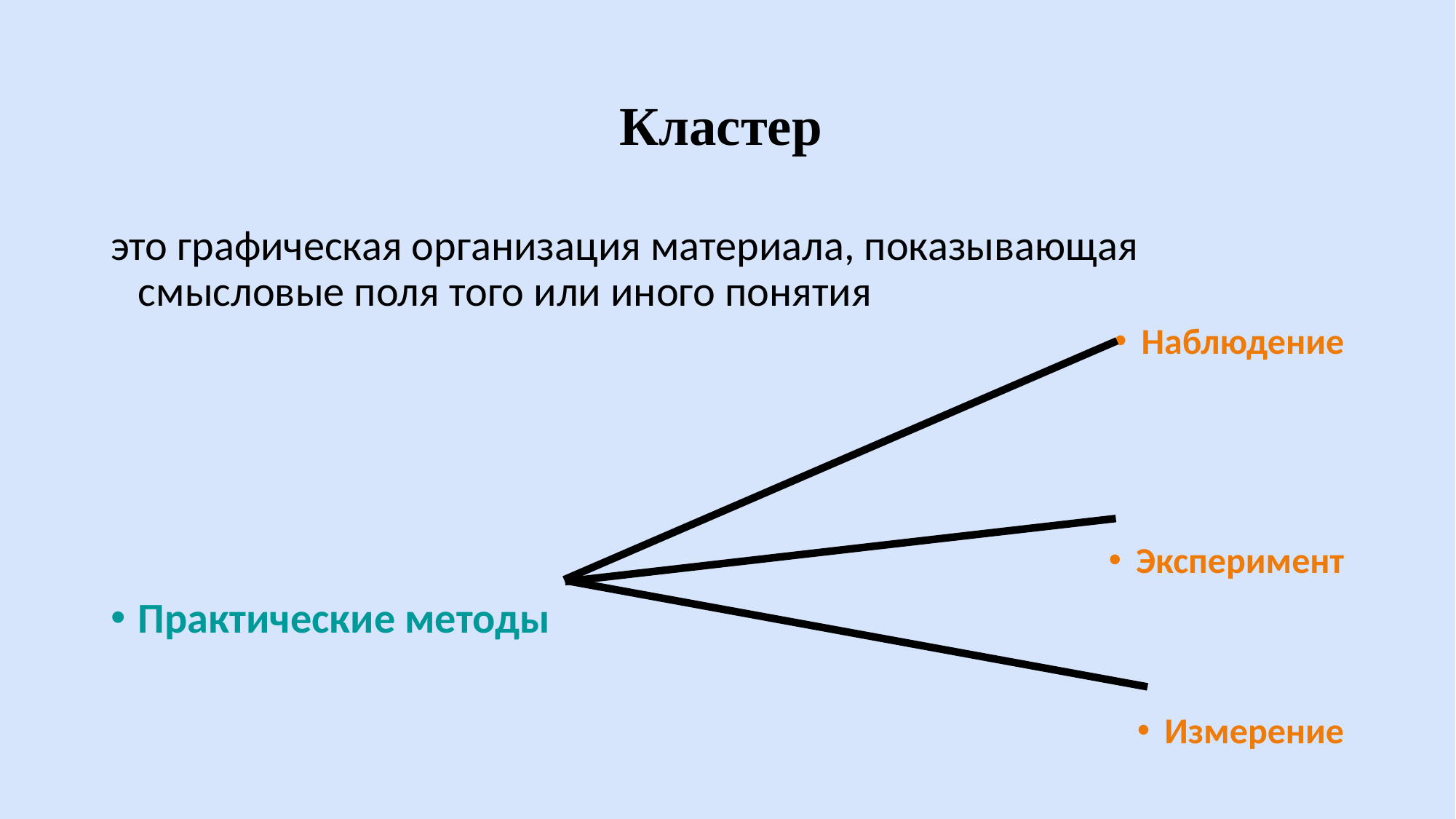

это графическая организация материала, показывающая смысловые поля того или иного понятия
Наблюдение

Эксперимент
Практические методы

Измерение
Кластер